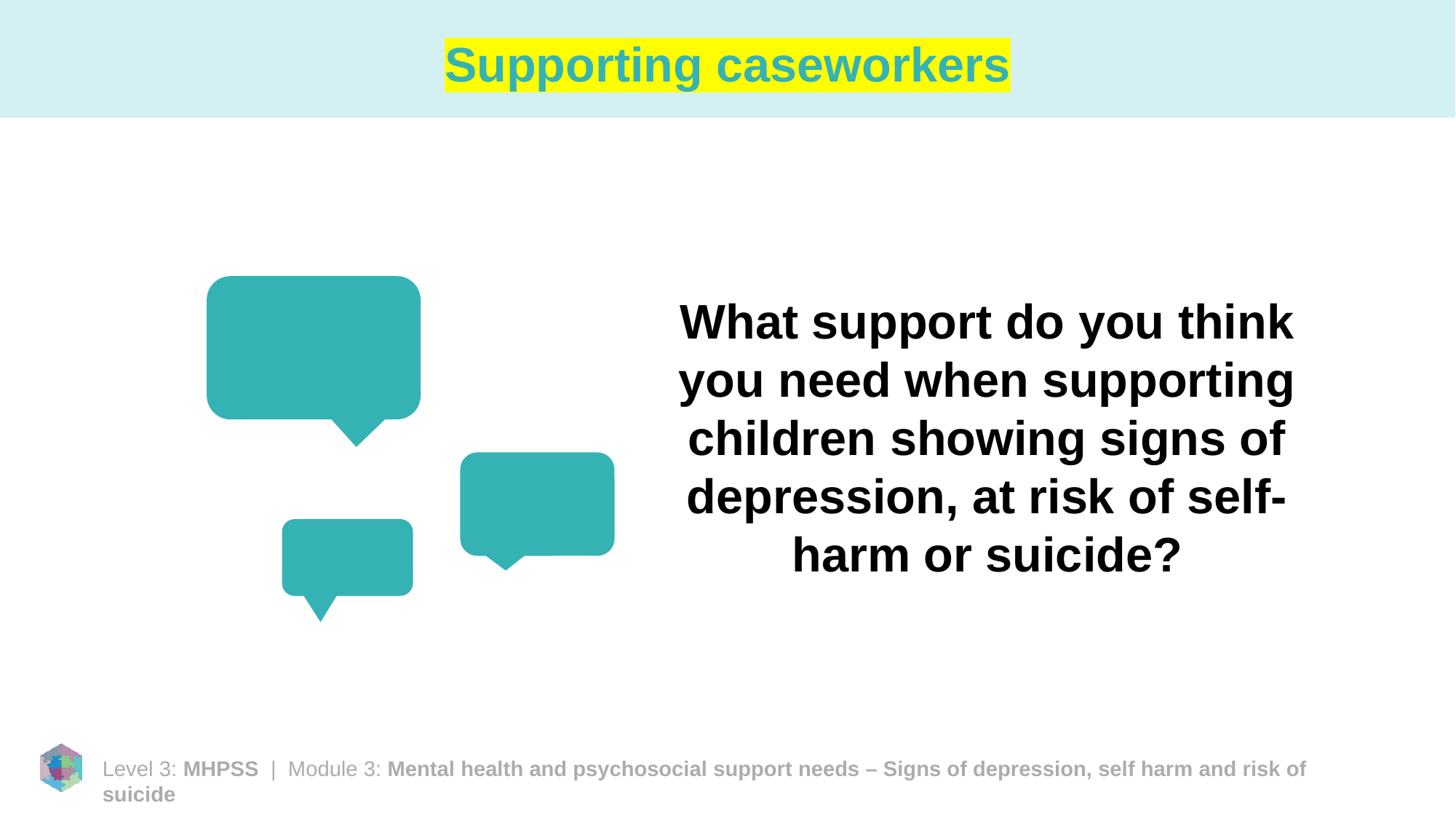

# Supporting caseworkers
What support do you think you need when supporting children showing signs of depression, at risk of self-harm or suicide?